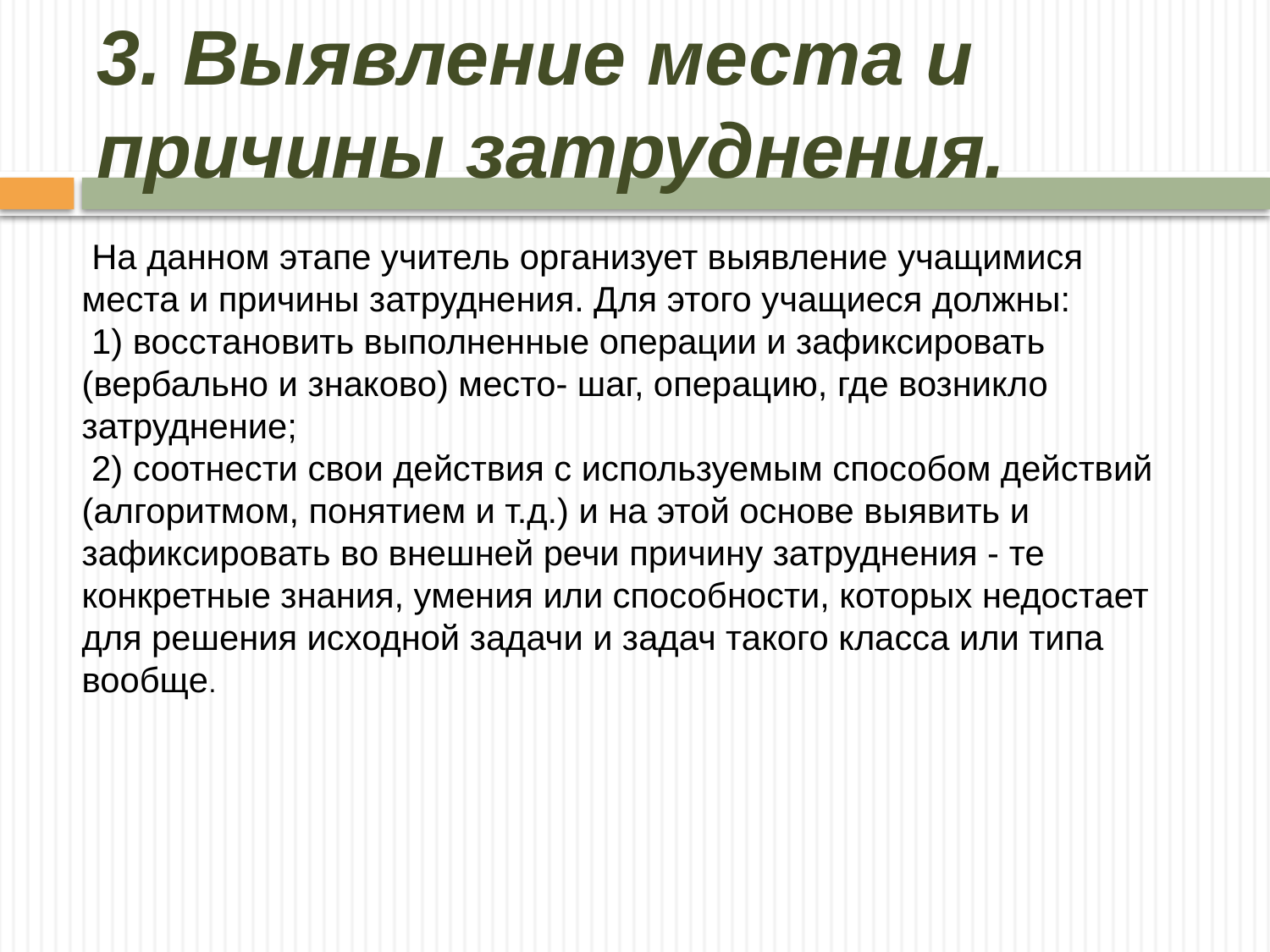

# 3. Выявление места и причины затруднения.
 На данном этапе учитель организует выявление учащимися места и причины затруднения. Для этого учащиеся должны:
 1) восстановить выполненные операции и зафиксировать (вербально и знаково) место- шаг, операцию, где возникло затруднение;
 2) соотнести свои действия с используемым способом действий (алгоритмом, понятием и т.д.) и на этой основе выявить и зафиксировать во внешней речи причину затруднения - те конкретные знания, умения или способности, которых недостает для решения исходной задачи и задач такого класса или типа вообще.